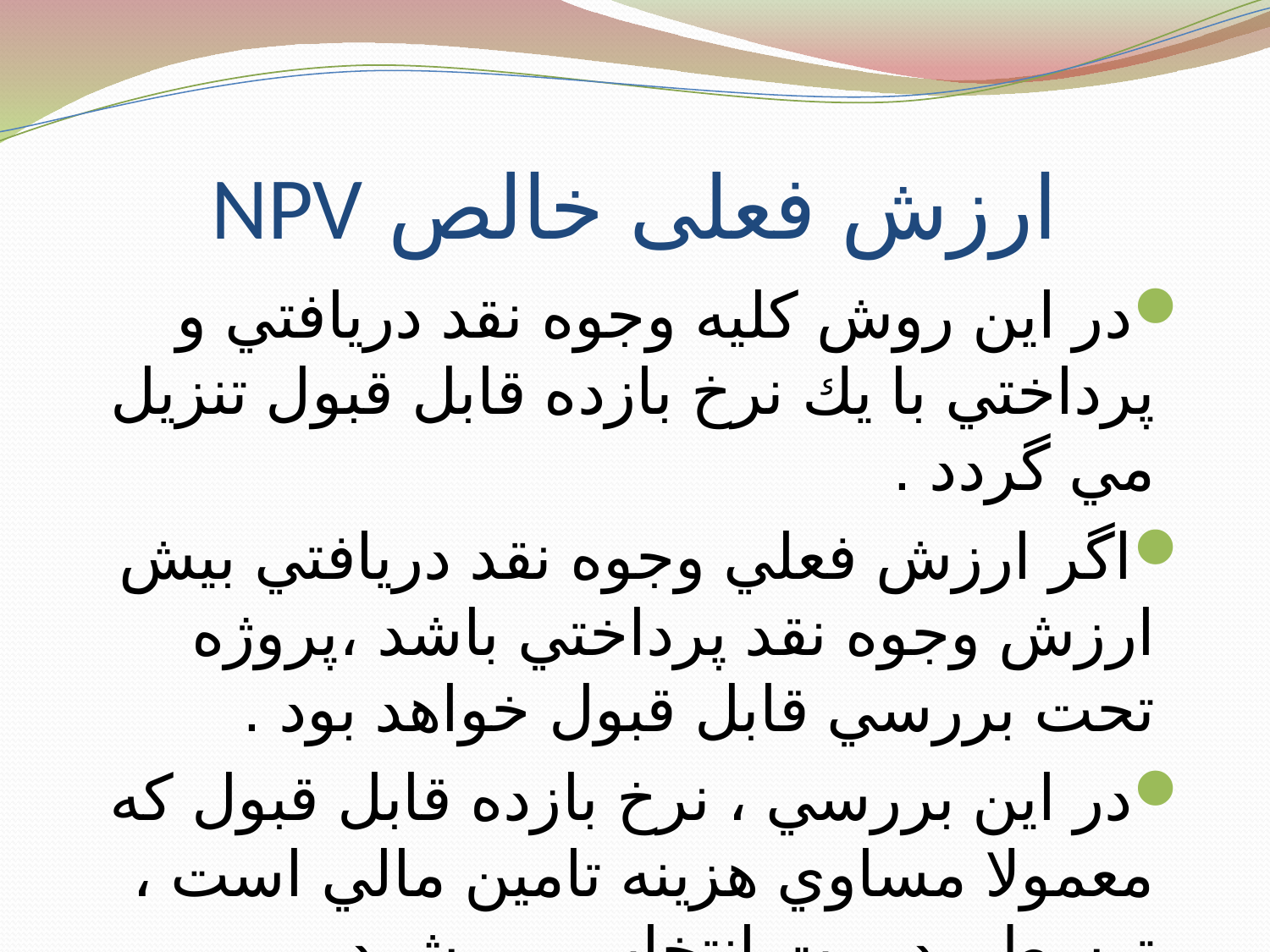

# ارزش فعلی خالص NPV
در اين روش كليه وجوه نقد دريافتي و پرداختي با يك نرخ بازده قابل قبول تنزيل مي گردد .
اگر ارزش فعلي وجوه نقد دريافتي بيش ارزش وجوه نقد پرداختي باشد ،پروژه تحت بررسي قابل قبول خواهد بود .
در اين بررسي ، نرخ بازده قابل قبول كه معمولا مساوي هزينه تامين مالي است ، توسط مديريت انتخاب مي شود .